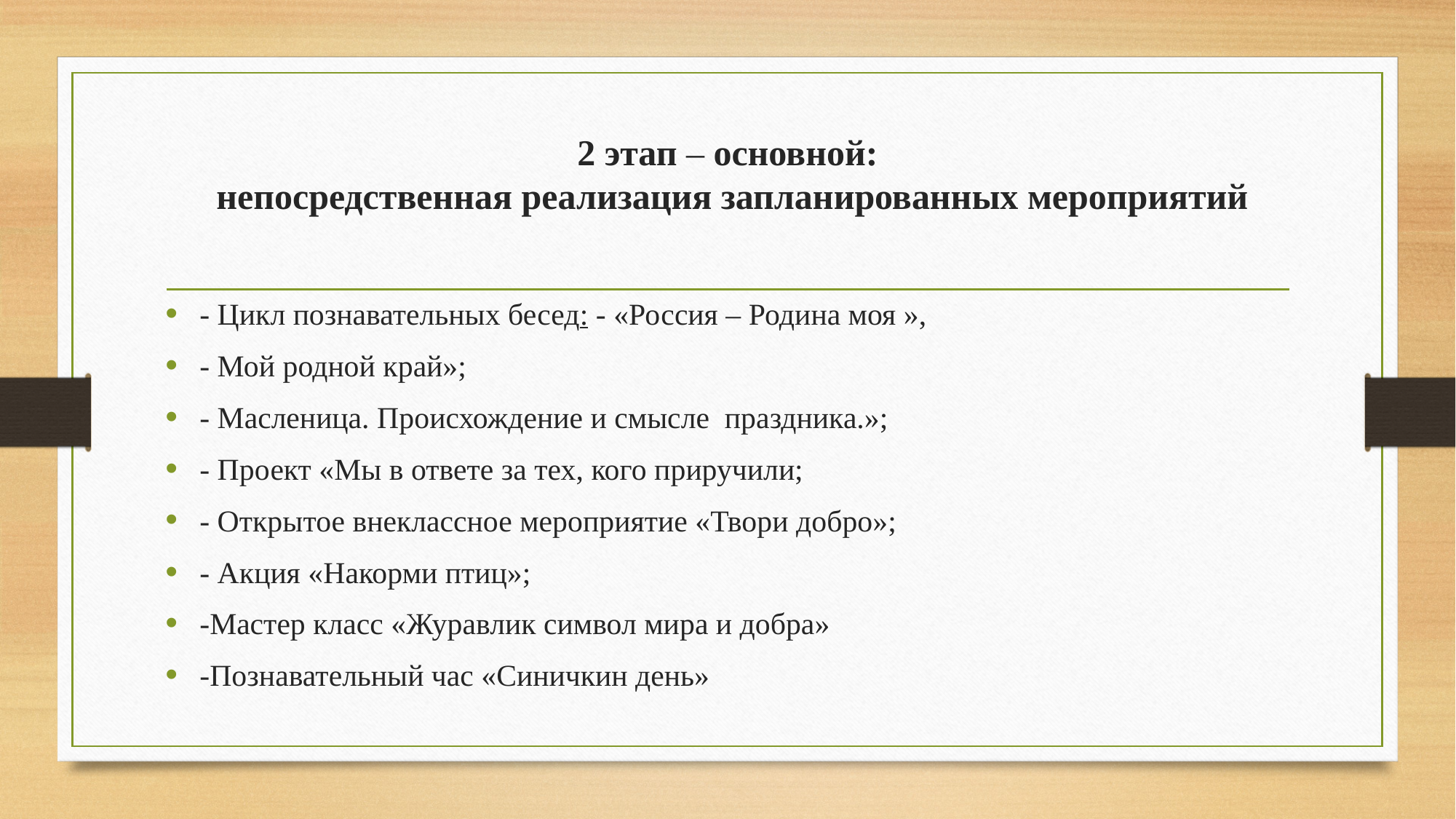

# 2 этап – основной: непосредственная реализация запланированных мероприятий
- Цикл познавательных бесед: - «Россия – Родина моя »,
- Мой родной край»;
- Масленица. Происхождение и смысле  праздника.»;
- Проект «Мы в ответе за тех, кого приручили;
- Открытое внеклассное мероприятие «Твори добро»;
- Акция «Накорми птиц»;
-Мастер класс «Журавлик символ мира и добра»
-Познавательный час «Синичкин день»